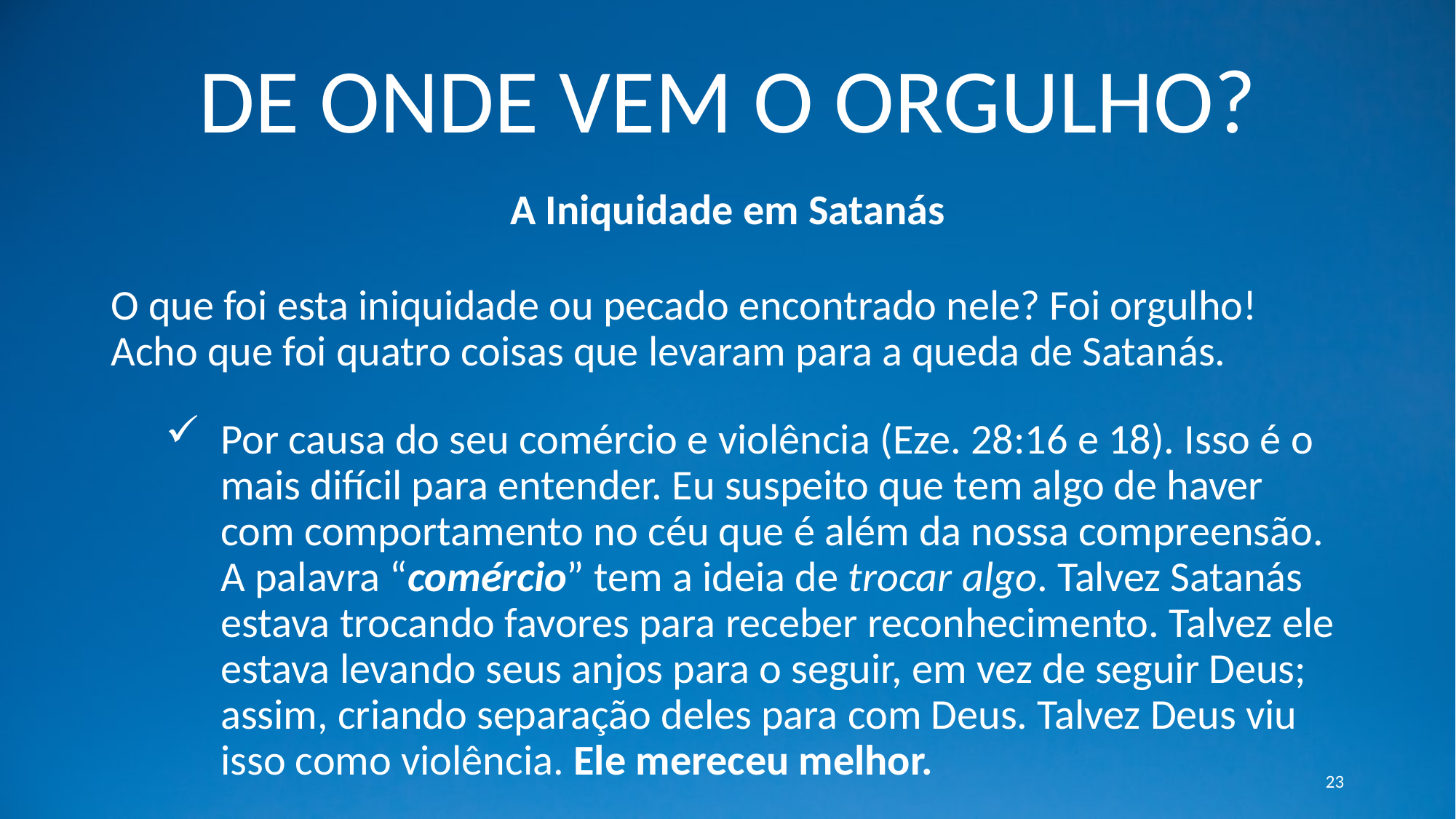

# DE ONDE VEM O ORGULHO?
A Iniquidade em Satanás

O que foi esta iniquidade ou pecado encontrado nele? Foi orgulho! Acho que foi quatro coisas que levaram para a queda de Satanás.

Por causa do seu comércio e violência (Eze. 28:16 e 18). Isso é o mais difícil para entender. Eu suspeito que tem algo de haver com comportamento no céu que é além da nossa compreensão. A palavra “comércio” tem a ideia de trocar algo. Talvez Satanás estava trocando favores para receber reconhecimento. Talvez ele estava levando seus anjos para o seguir, em vez de seguir Deus; assim, criando separação deles para com Deus. Talvez Deus viu isso como violência. Ele mereceu melhor.

23